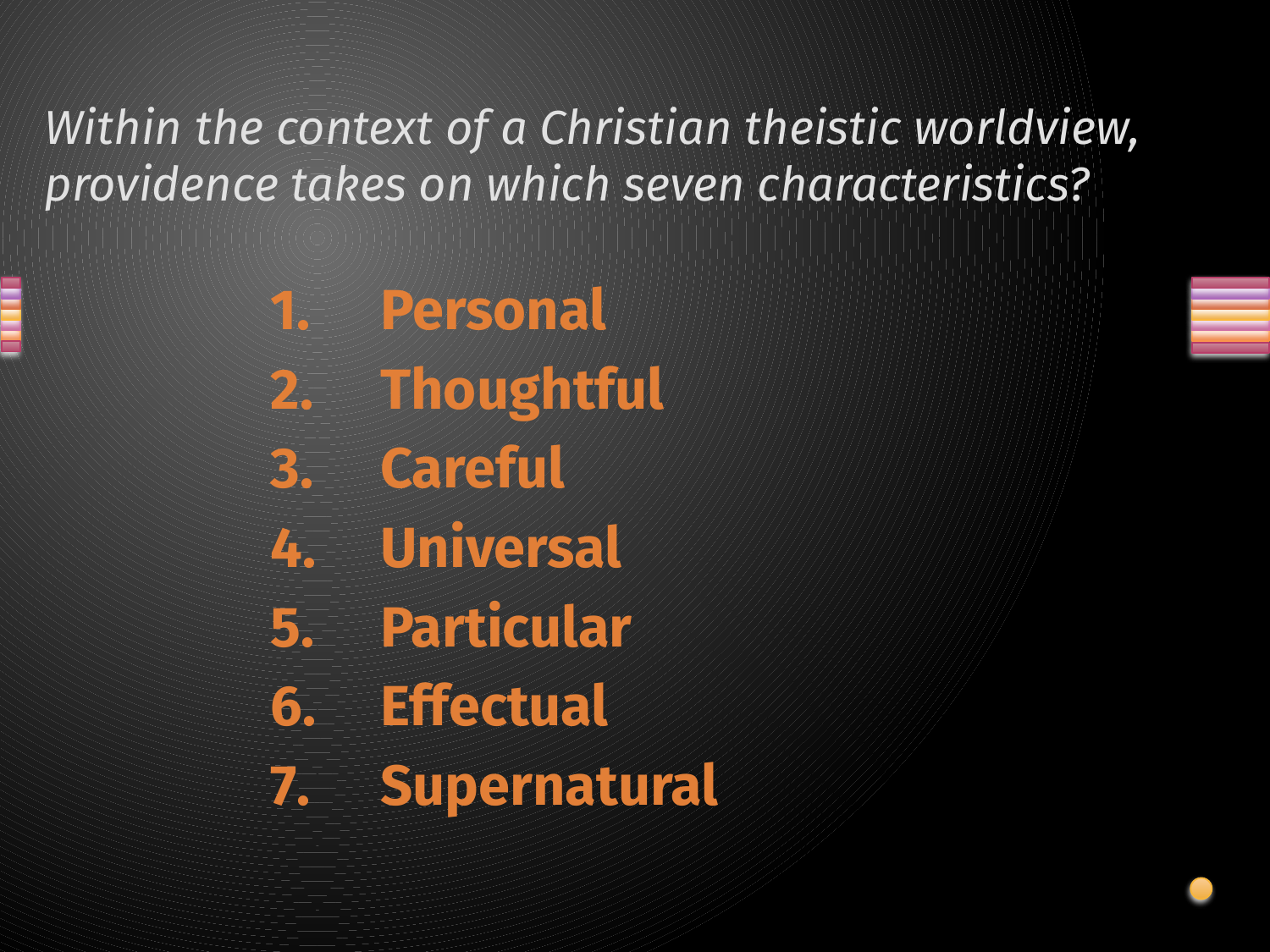

# Within the context of a Christian theistic worldview, providence takes on which seven characteristics?
Personal
Thoughtful
Careful
Universal
Particular
Effectual
Supernatural